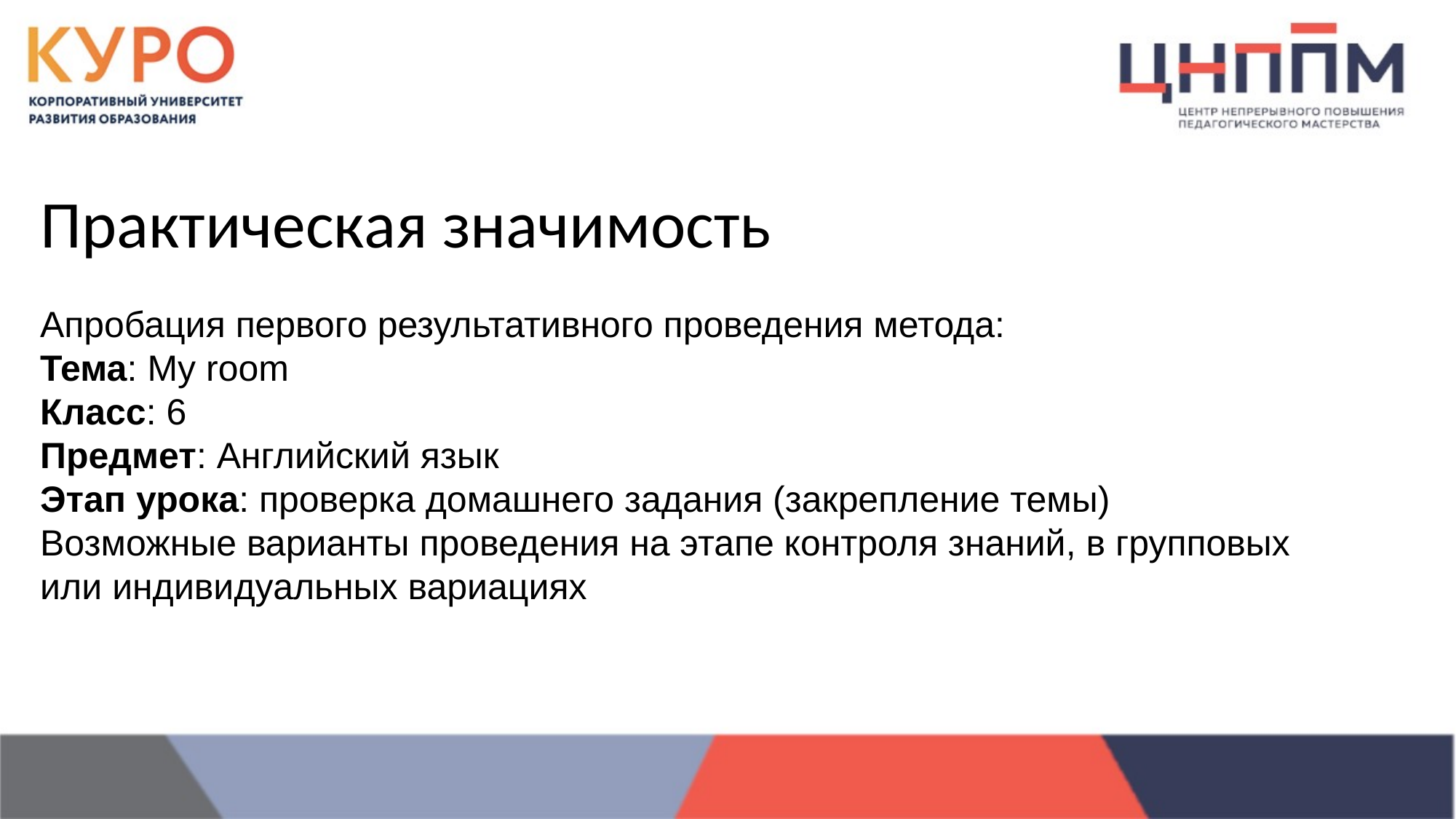

Практическая значимость
Апробация первого результативного проведения метода:
Тема: My room
Класс: 6
Предмет: Английский язык
Этап урока: проверка домашнего задания (закрепление темы)
Возможные варианты проведения на этапе контроля знаний, в групповых или индивидуальных вариациях